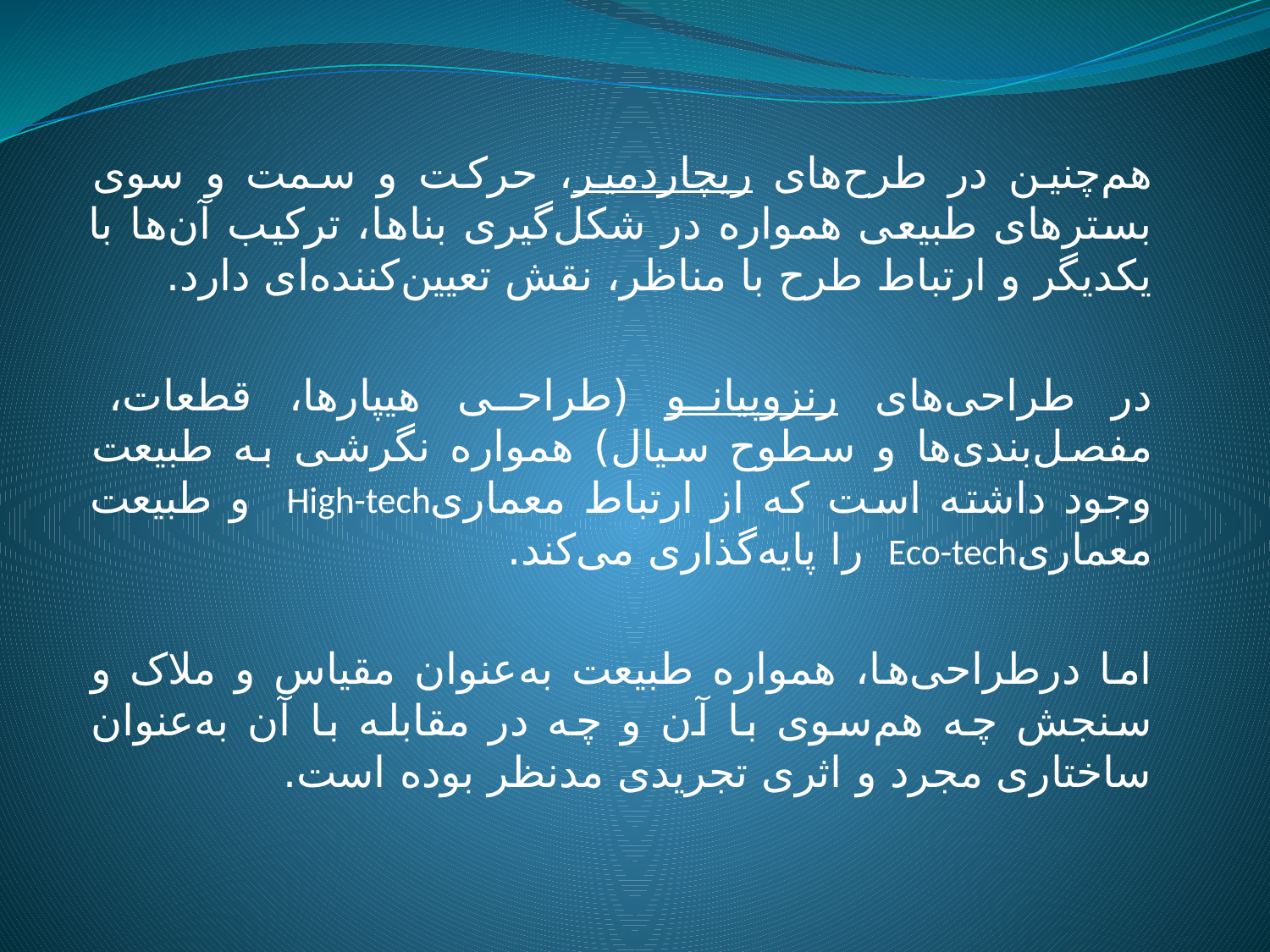

هم‌چنین در طرح‌های ریچاردمیر، حرکت و سمت و سوی بسترهای طبیعی همواره در شکل‌گیری بناها، ترکیب آن‌ها با یکدیگر و ارتباط طرح با مناظر، نقش تعیین‌کننده‌ای دارد.

در طراحی‌های رنزوپیانو (طراحی هیپارها، قطعات، مفصل‌بندی‌ها و سطوح سیال) همواره نگرشی به طبیعت وجود داشته است که از ارتباط معماریHigh-tech  و طبیعت معماریEco-tech  را پایه‌گذاری می‌کند.

اما درطراحی‌ها، همواره طبیعت به‌عنوان مقیاس و ملاک و سنجش چه هم‌سوی با آن و چه در مقابله با آن به‌عنوان ساختاری مجرد و اثری تجریدی مدنظر بوده است.